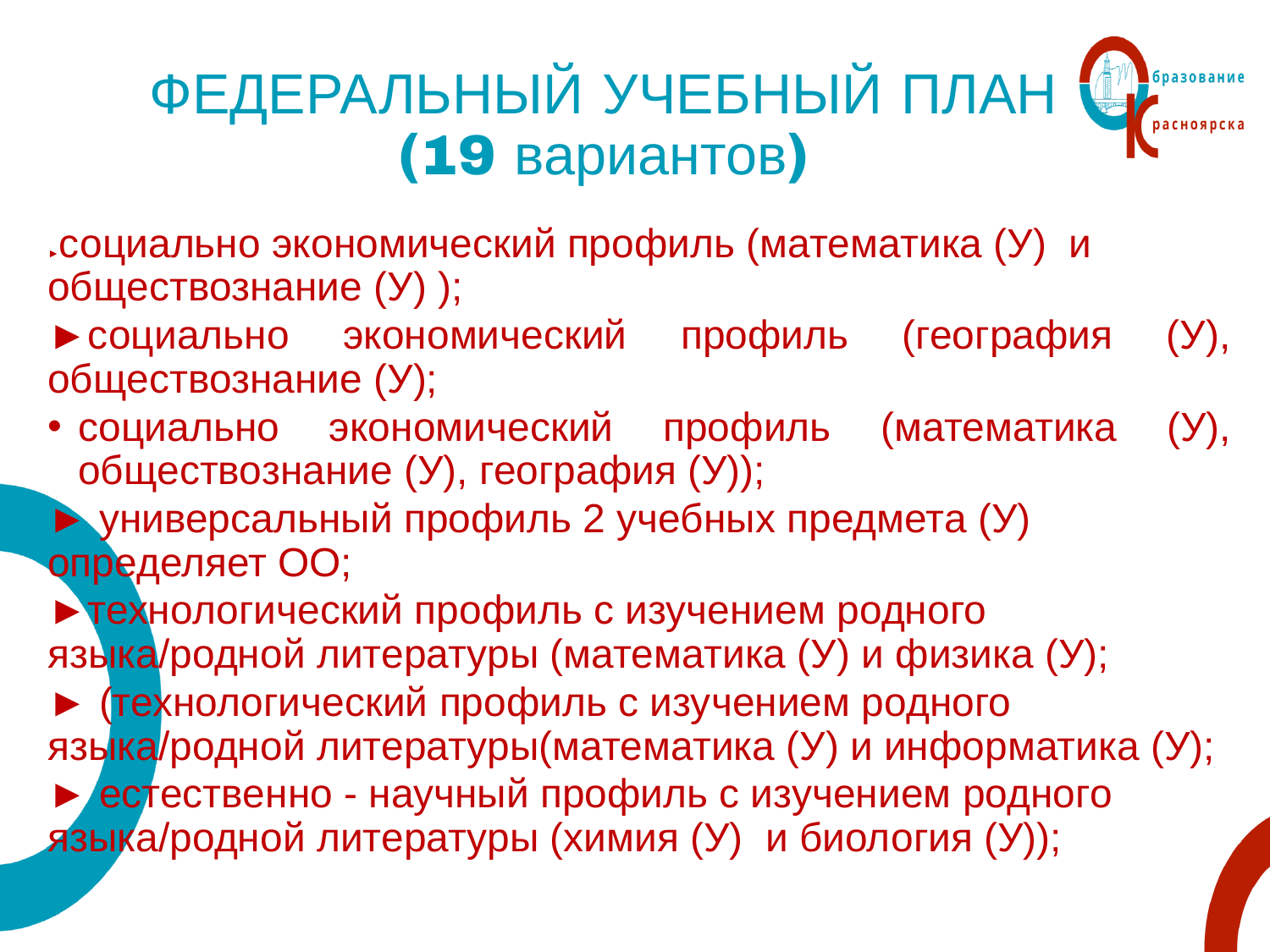

# ФЕДЕРАЛЬНЫЙ УЧЕБНЫЙ ПЛАН (19 вариантов)
►социально экономический профиль (математика (У)  и обществознание (У) );
►социально экономический профиль (география (У), обществознание (У);
социально экономический профиль (математика (У), обществознание (У), география (У));
► универсальный профиль 2 учебных предмета (У) определяет ОО;
►технологический профиль с изучением родного языка/родной литературы (математика (У) и физика (У);
► (технологический профиль с изучением родного языка/родной литературы(математика (У) и информатика (У);
► естественно - научный профиль с изучением родного языка/родной литературы (химия (У)  и биология (У));